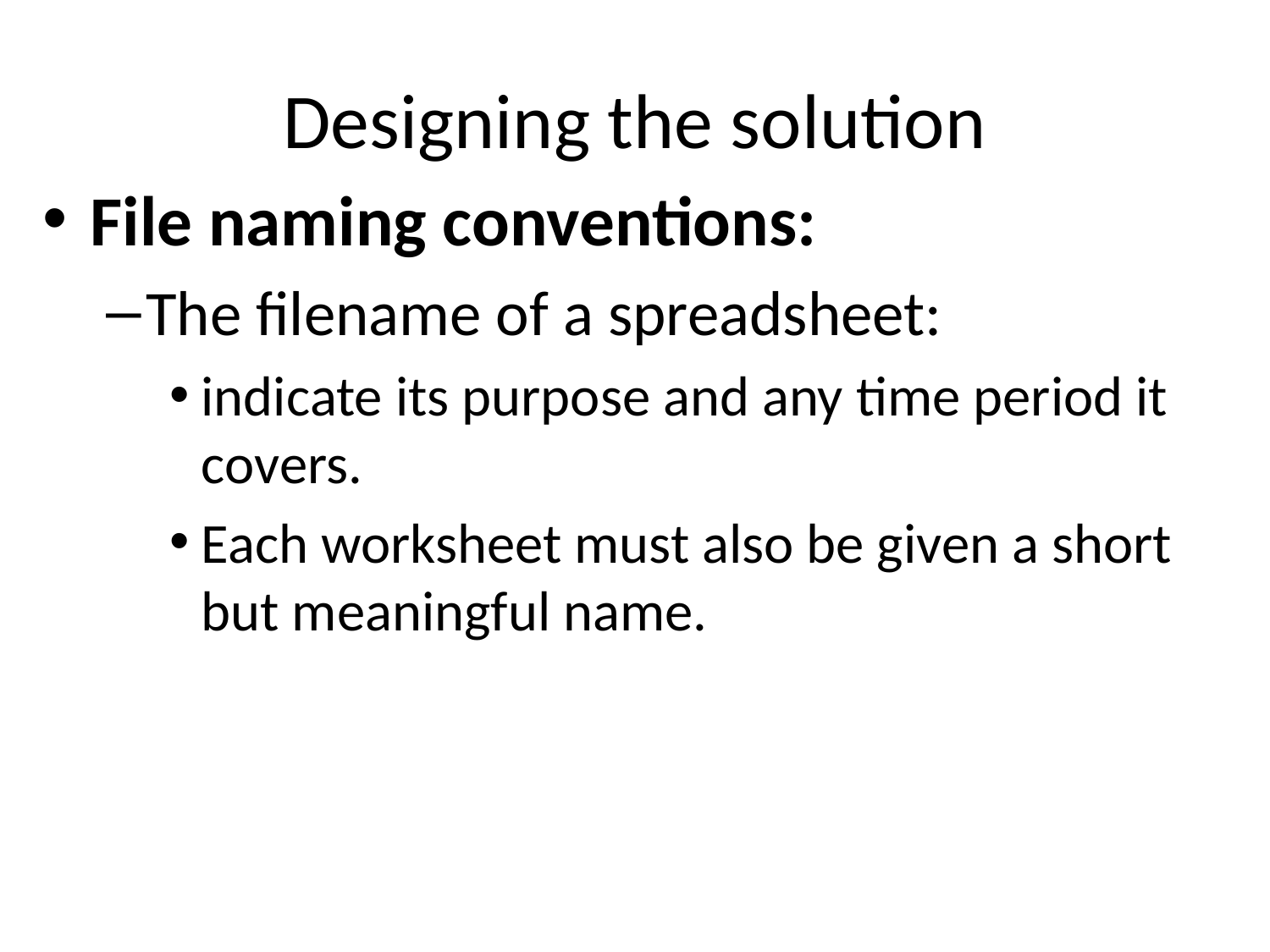

# Designing the solution
File naming conventions:
The filename of a spreadsheet:
indicate its purpose and any time period it covers.
Each worksheet must also be given a short but meaningful name.